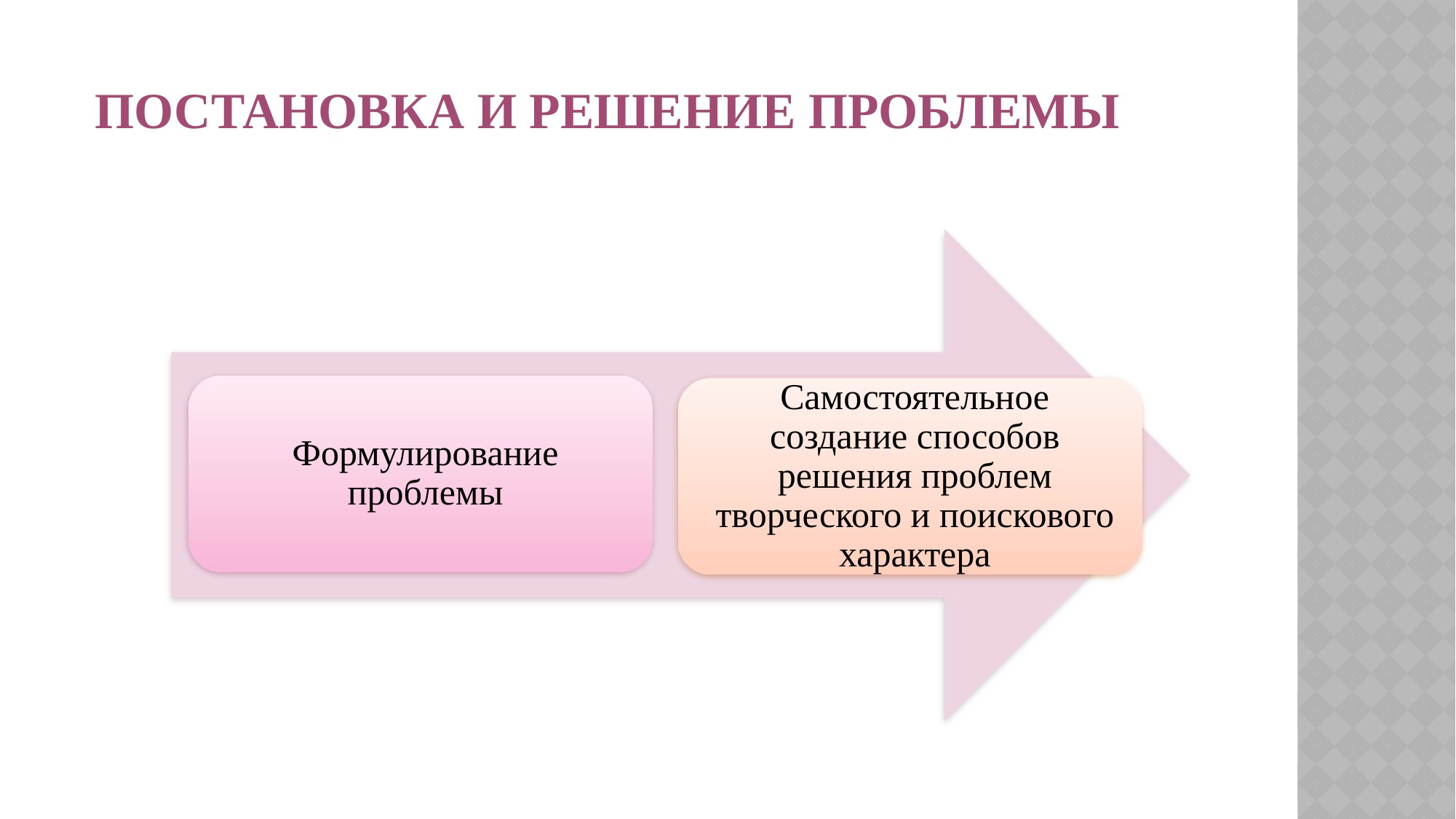

# Постановка и решение проблемы
Формулирование проблемы
Самостоятельное создание способов решения проблем творческого и поискового характера